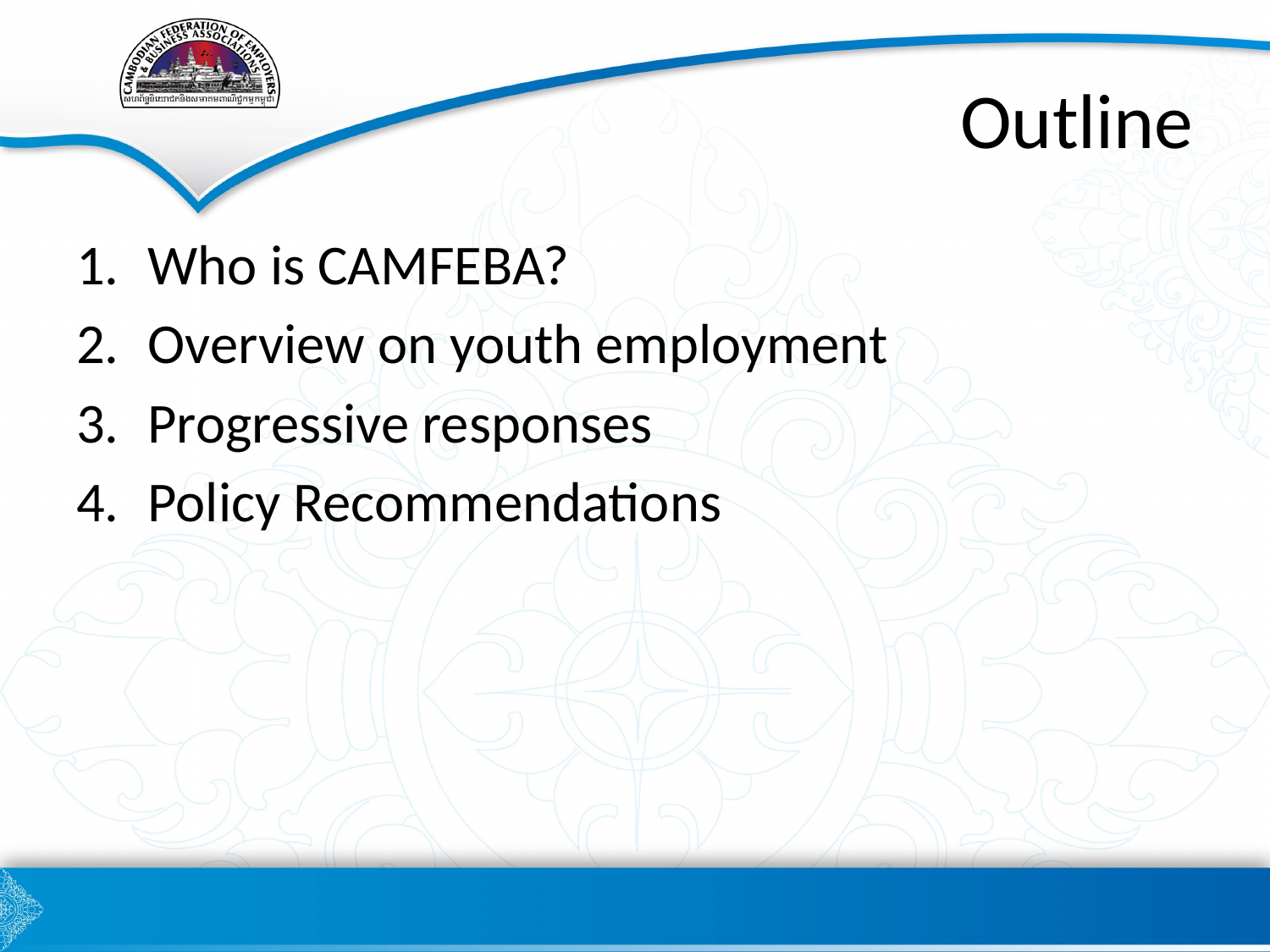

# Outline
Who is CAMFEBA?
Overview on youth employment
Progressive responses
Policy Recommendations